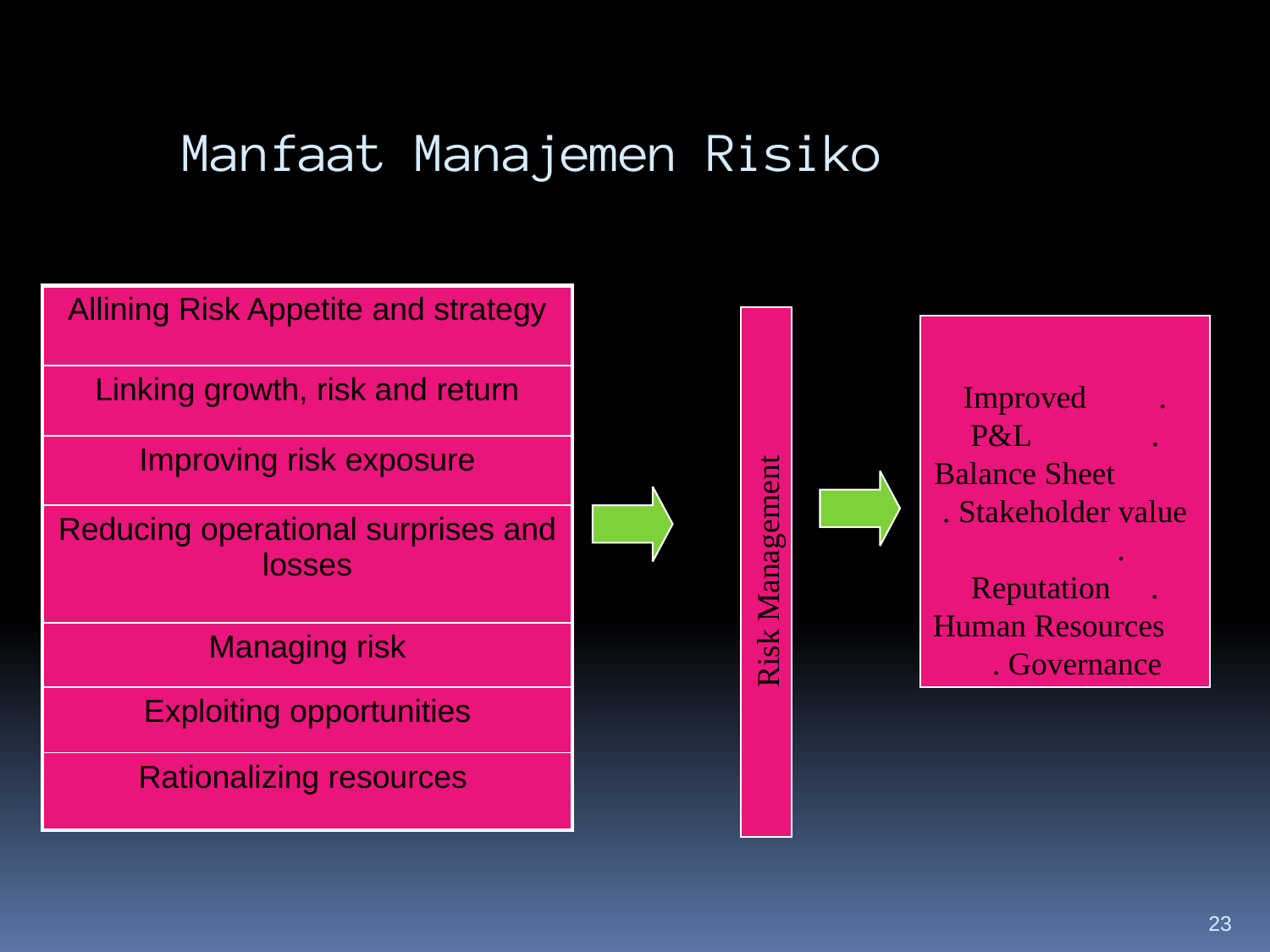

Manfaat Manajemen Risiko
| Allining Risk Appetite and strategy |
| --- |
| Linking growth, risk and return |
| Improving risk exposure |
| Reducing operational surprises and losses |
| Managing risk |
| Exploiting opportunities |
| Rationalizing resources |

Improved         . P&L               . Balance Sheet            . Stakeholder value                . Reputation     . Human Resources        . Governance

Risk Management
23